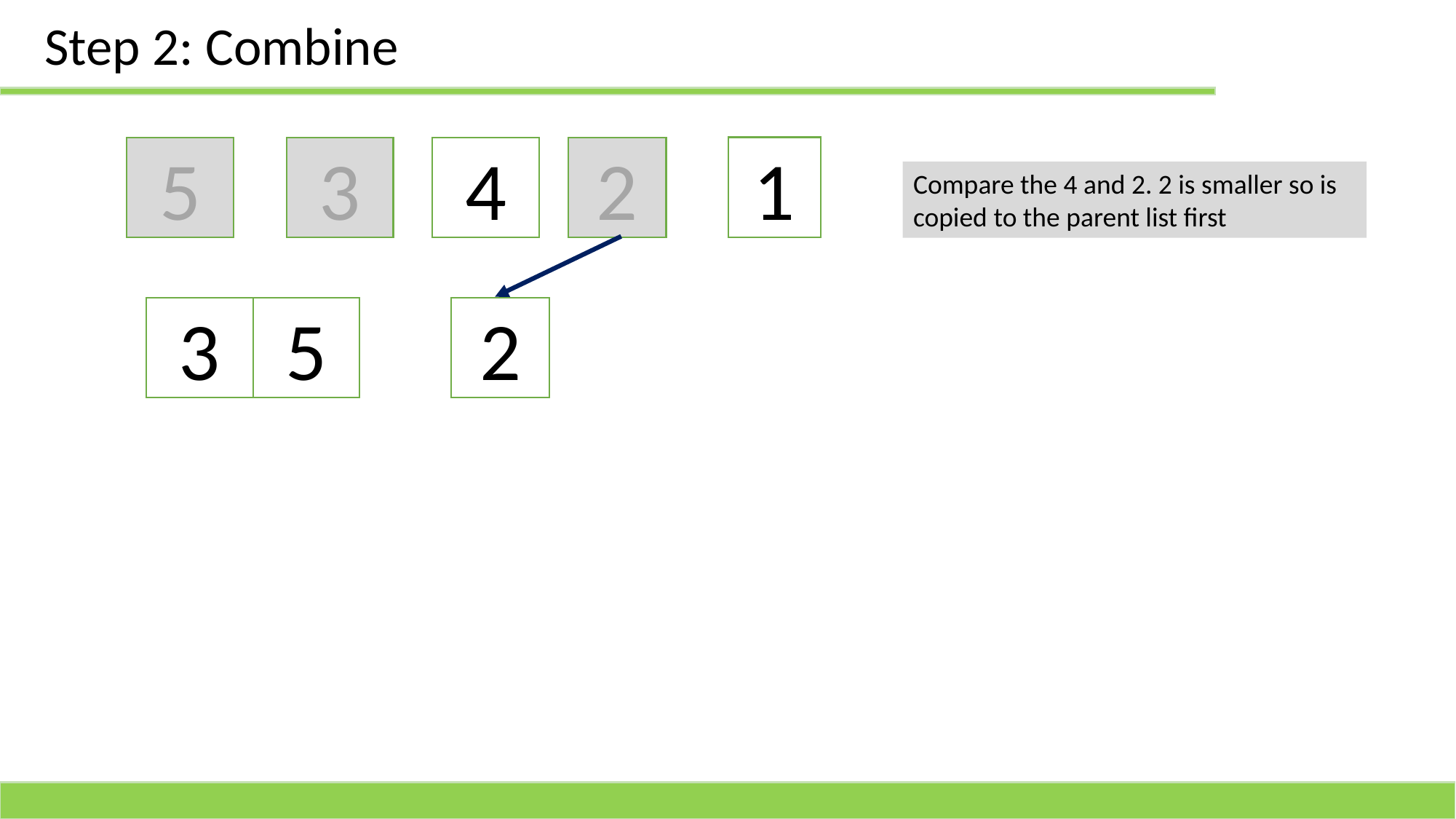

# Step 2: Combine
1
2
3
5
4
Compare the 4 and 2. 2 is smaller so is copied to the parent list first

5
3
2